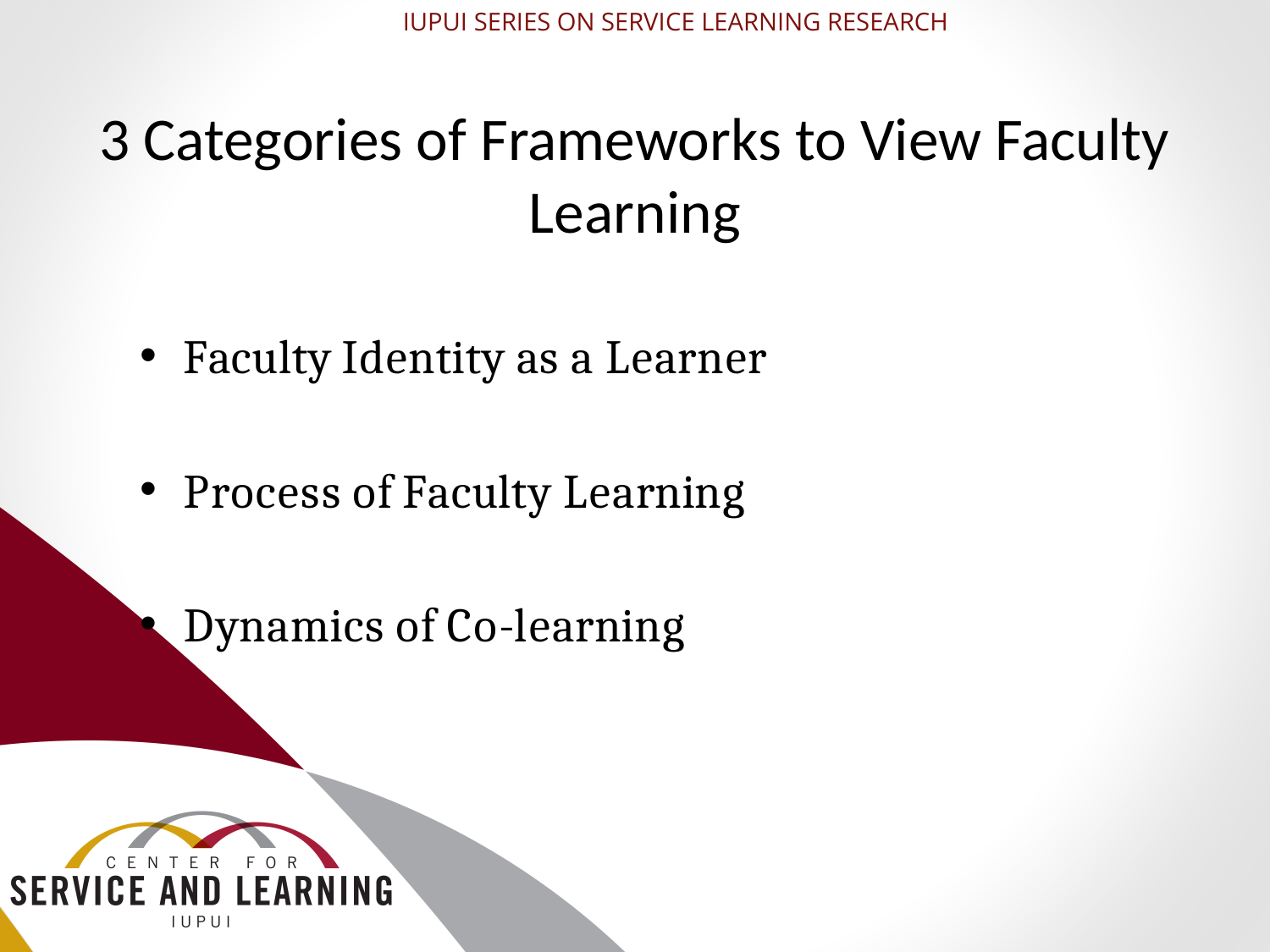

IUPUI SERIES ON SERVICE LEARNING RESEARCH
# 3 Categories of Frameworks to View Faculty Learning

Faculty Identity as a Learner

Process of Faculty Learning

Dynamics of Co-learning